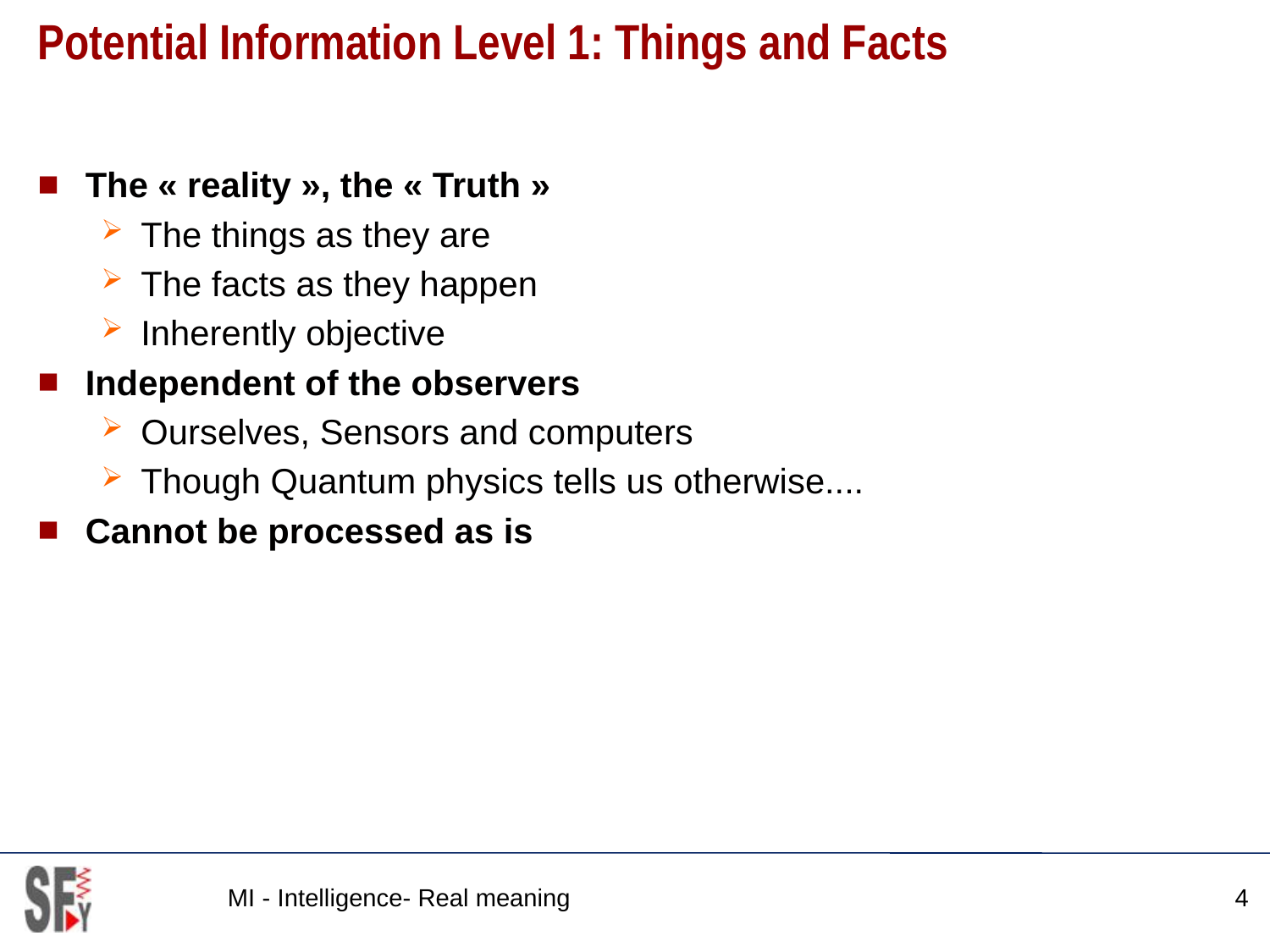

# Potential Information Level 1: Things and Facts
The « reality », the « Truth »
The things as they are
The facts as they happen
Inherently objective
Independent of the observers
Ourselves, Sensors and computers
Though Quantum physics tells us otherwise....
Cannot be processed as is
MI - Intelligence- Real meaning
4